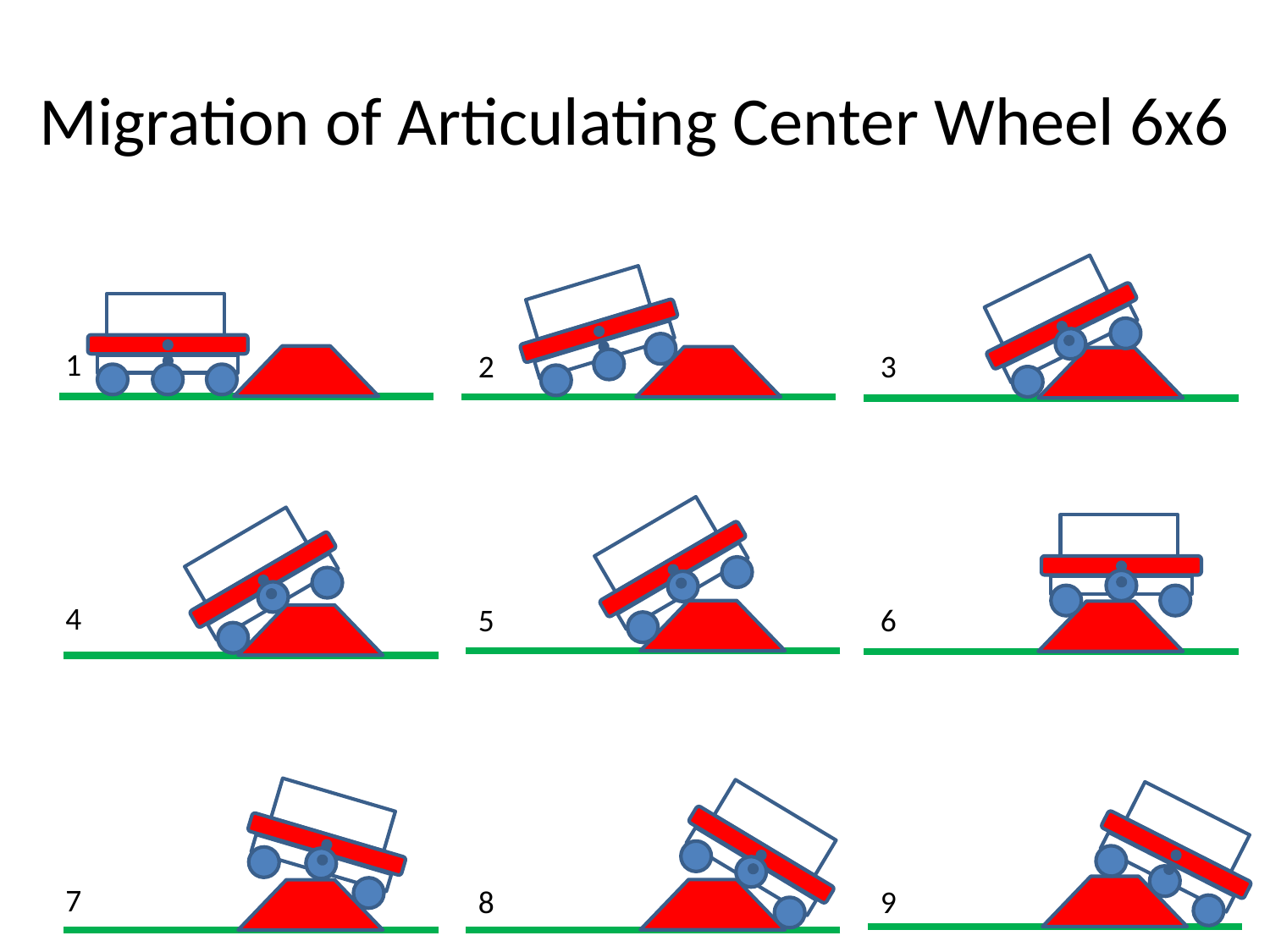

# Migration of Articulating Center Wheel 6x6

1
2
3

4
5
6

7
8
9